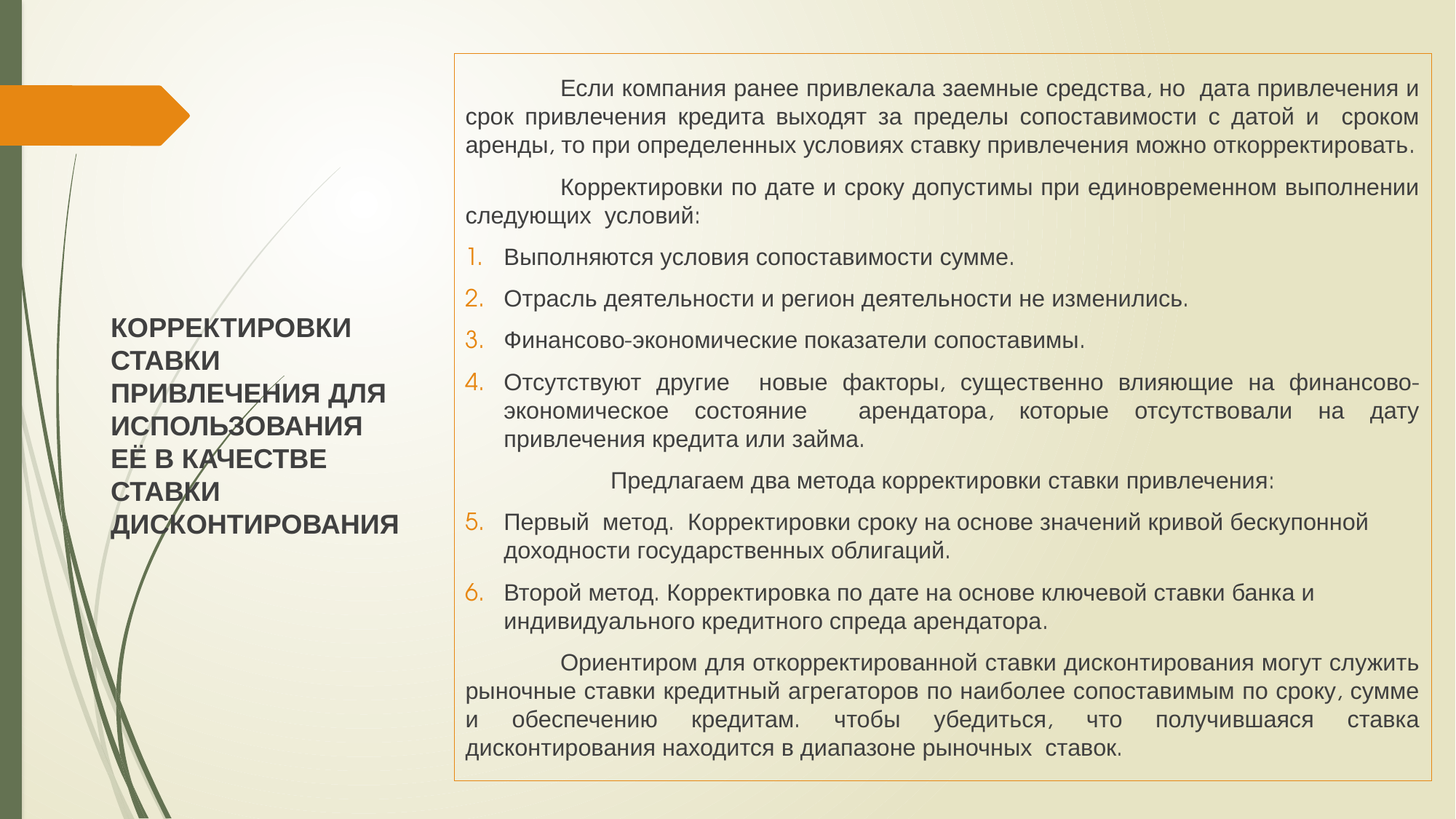

Если компания ранее привлекала заемные средства, но  дата привлечения и срок привлечения кредита выходят за пределы сопоставимости с датой и  сроком аренды, то при определенных условиях ставку привлечения можно откорректировать.
	Корректировки по дате и сроку допустимы при единовременном выполнении следующих  условий:
Выполняются условия сопоставимости сумме.
Отрасль деятельности и регион деятельности не изменились.
Финансово-экономические показатели сопоставимы.
Отсутствуют другие  новые факторы, существенно влияющие на финансово-экономическое состояние  арендатора, которые отсутствовали на дату привлечения кредита или займа.
Предлагаем два метода корректировки ставки привлечения:
Первый  метод.  Корректировки сроку на основе значений кривой бескупонной доходности государственных облигаций.
Второй метод. Корректировка по дате на основе ключевой ставки банка и индивидуального кредитного спреда арендатора.
	Ориентиром для откорректированной ставки дисконтирования могут служить рыночные ставки кредитный агрегаторов по наиболее сопоставимым по сроку, сумме и обеспечению кредитам. чтобы убедиться, что получившаяся ставка дисконтирования находится в диапазоне рыночных  ставок.

КОРРЕКТИРОВКИ СТАВКИ ПРИВЛЕЧЕНИЯ ДЛЯ ИСПОЛЬЗОВАНИЯ ЕЁ В КАЧЕСТВЕ СТАВКИ ДИСКОНТИРОВАНИЯ